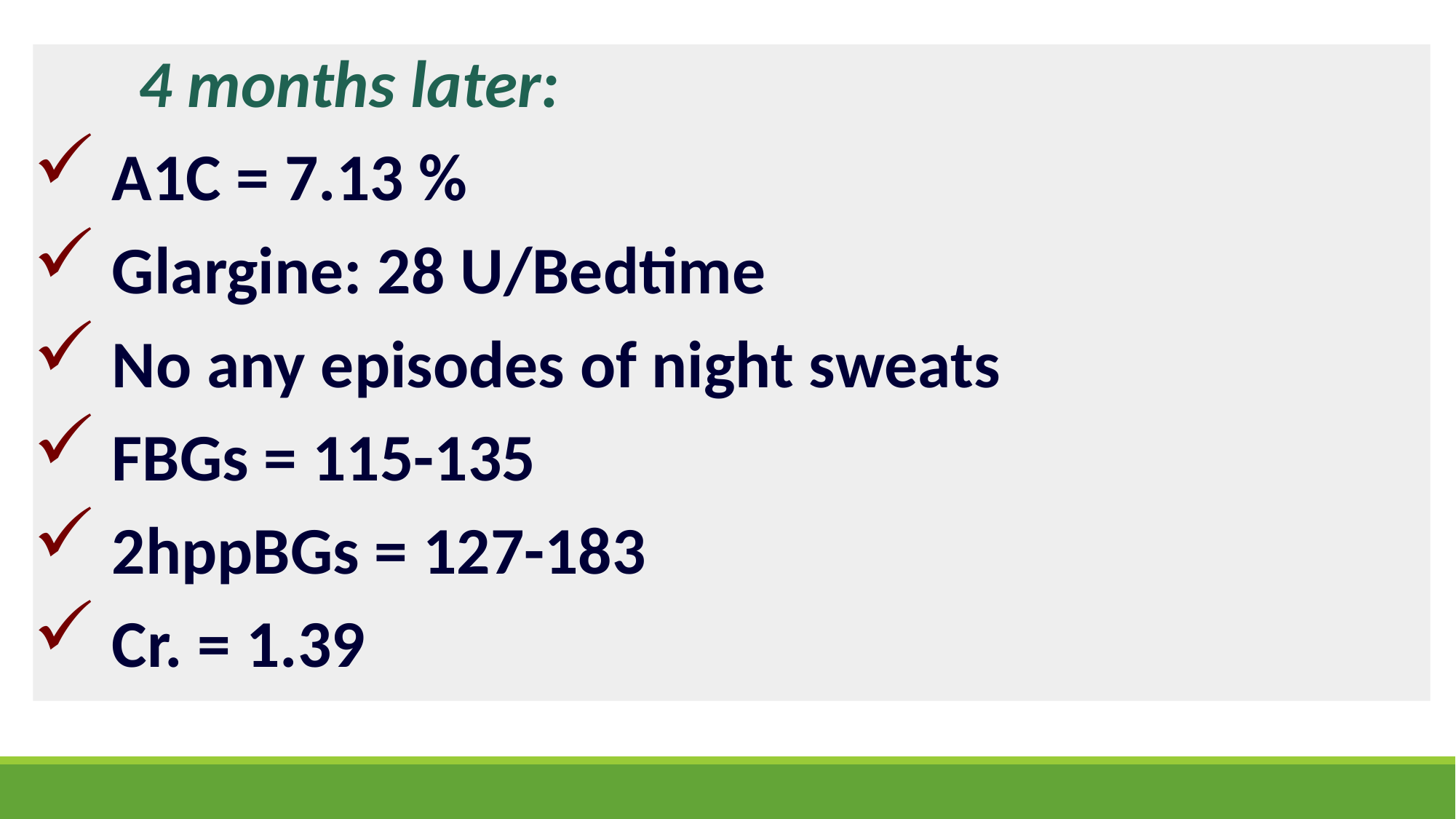

4 months later:
 A1C = 7.13 %
 Glargine: 28 U/Bedtime
 No any episodes of night sweats
 FBGs = 115-135
 2hppBGs = 127-183
 Cr. = 1.39